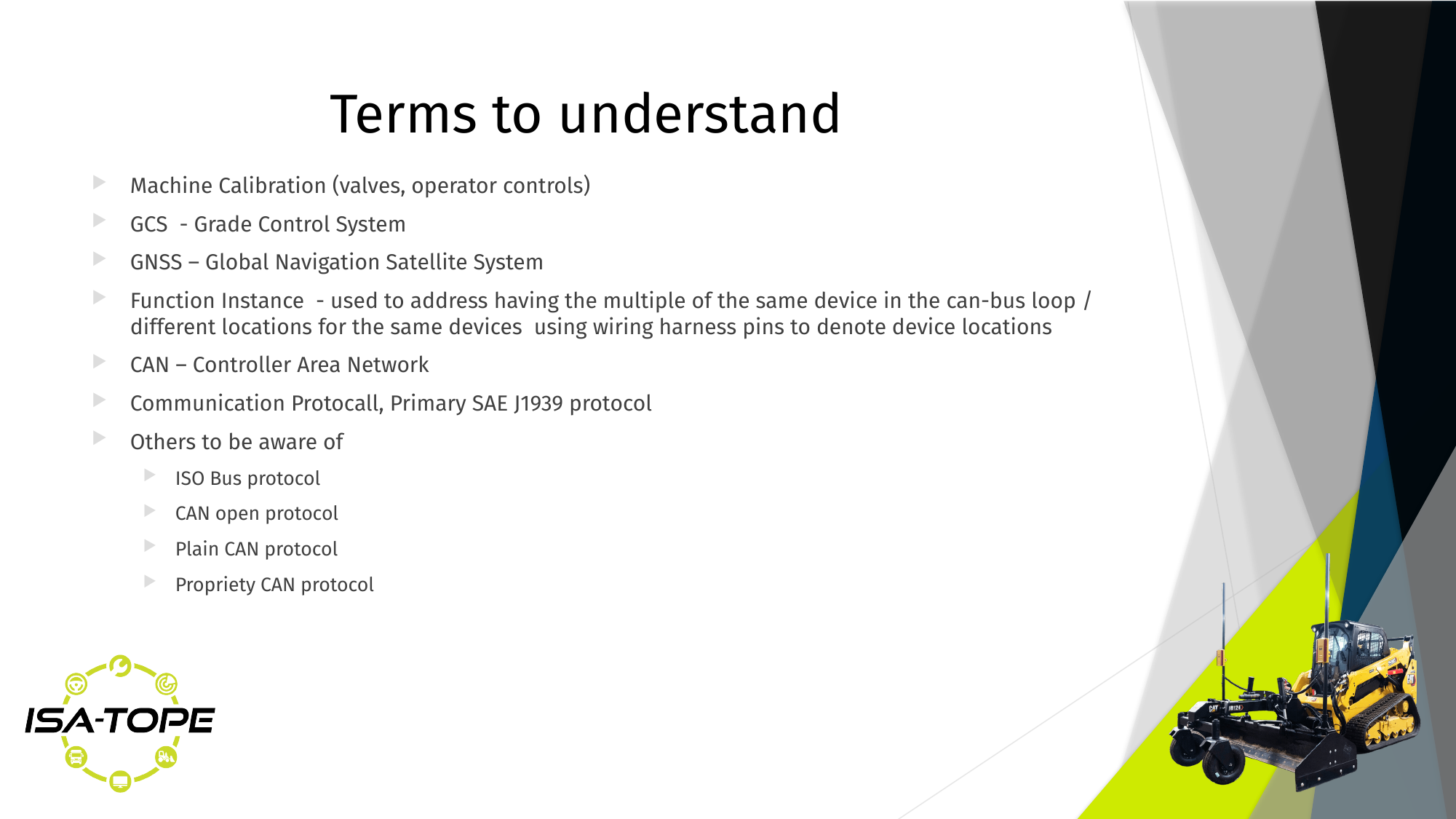

# Terms to understand
Machine Calibration (valves, operator controls)
GCS  - Grade Control System
GNSS – Global Navigation Satellite System
Function Instance  - used to address having the multiple of the same device in the can-bus loop / different locations for the same devices  using wiring harness pins to denote device locations
CAN – Controller Area Network
Communication Protocall, Primary SAE J1939 protocol
Others to be aware of
ISO Bus protocol
CAN open protocol
Plain CAN protocol
Propriety CAN protocol